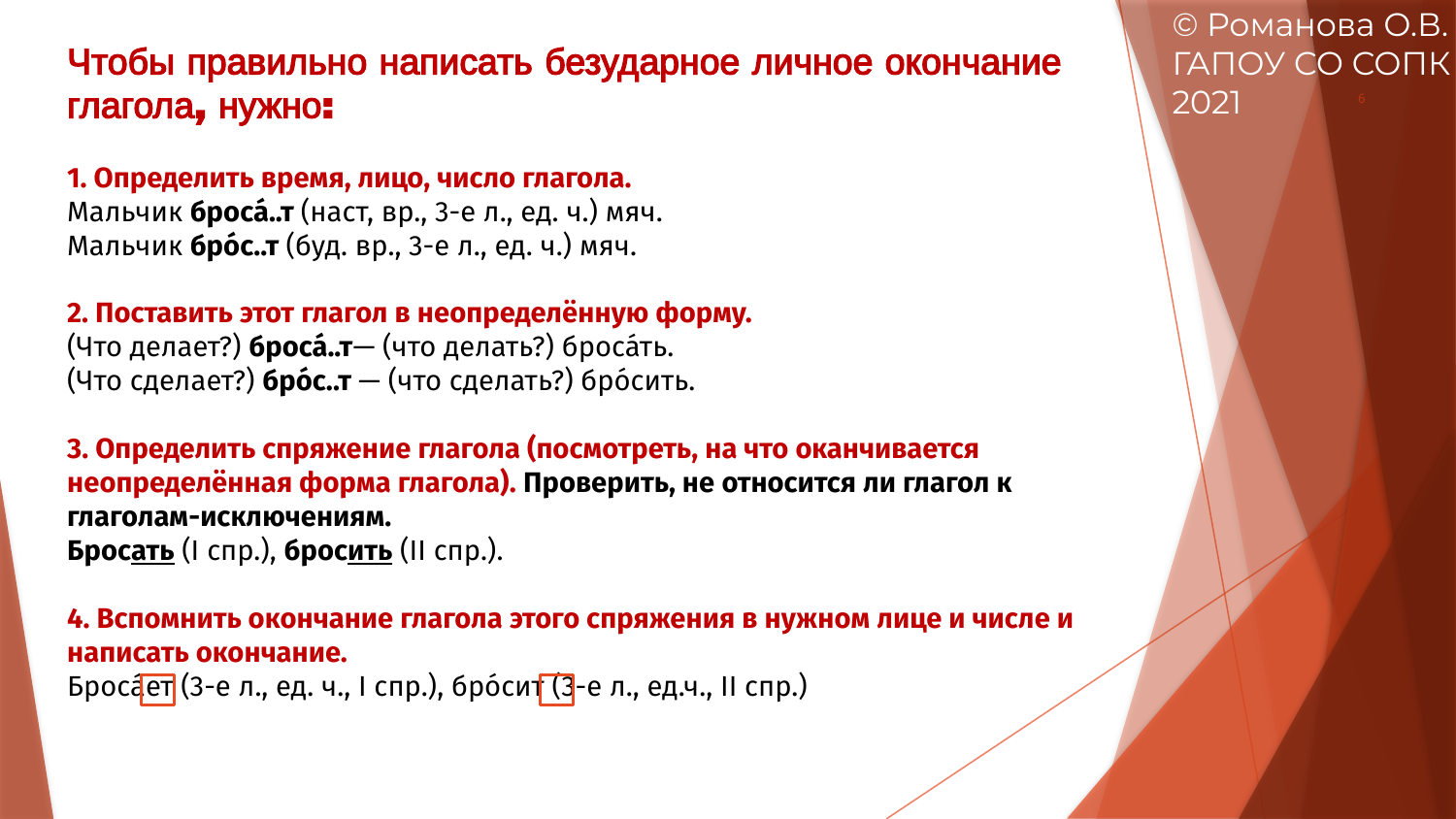

© Романова О.В.
ГАПОУ СО СОПК   2021
Чтобы правильно написать безударное личное окончание глагола, нужно:

1. Определить время, лицо, число глагола.
Мальчик броса́..т (наст, вр., 3-е л., ед. ч.) мяч.
Мальчик бро́с..т (буд. вр., 3-е л., ед. ч.) мяч.

2. Поставить этот глагол в неопределённую форму.
(Что делает?) броса́..т— (что делать?) броса́ть.
(Что сделает?) бро́с..т — (что сделать?) бро́сить.

3. Определить спряжение глагола (посмотреть, на что оканчивается неопределённая форма глагола). Проверить, не относится ли глагол к глаголам-исключениям.
Бросать (I спр.), бросить (II спр.).

4. Вспомнить окончание глагола этого спряжения в нужном лице и числе и написать окончание.
Броса́ет (3-е л., ед. ч., I спр.), бро́сит (3-е л., ед.ч., II спр.)
6